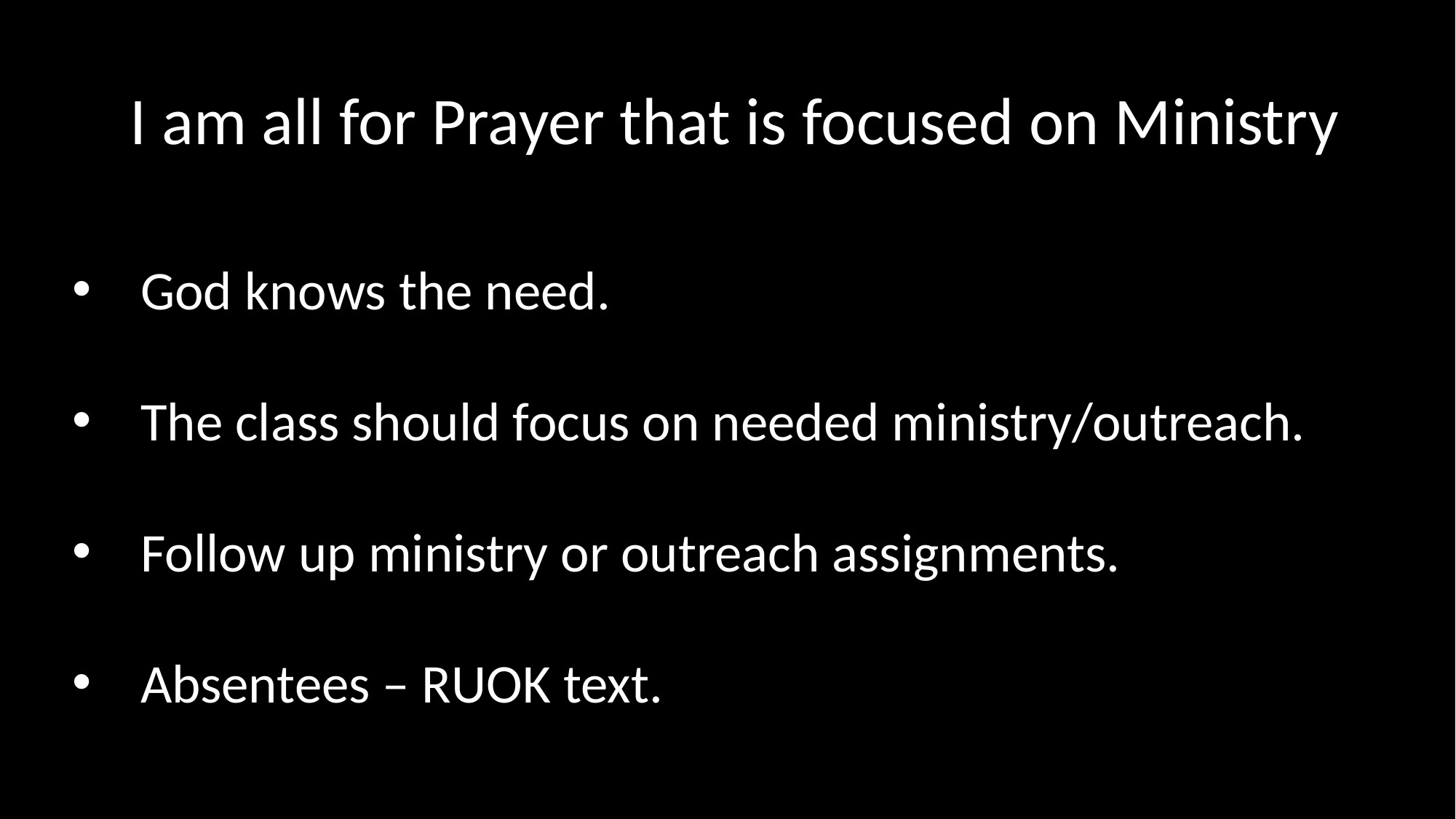

# I am all for Prayer that is focused on Ministry
God knows the need.
The class should focus on needed ministry/outreach.
Follow up ministry or outreach assignments.
Absentees – RUOK text.